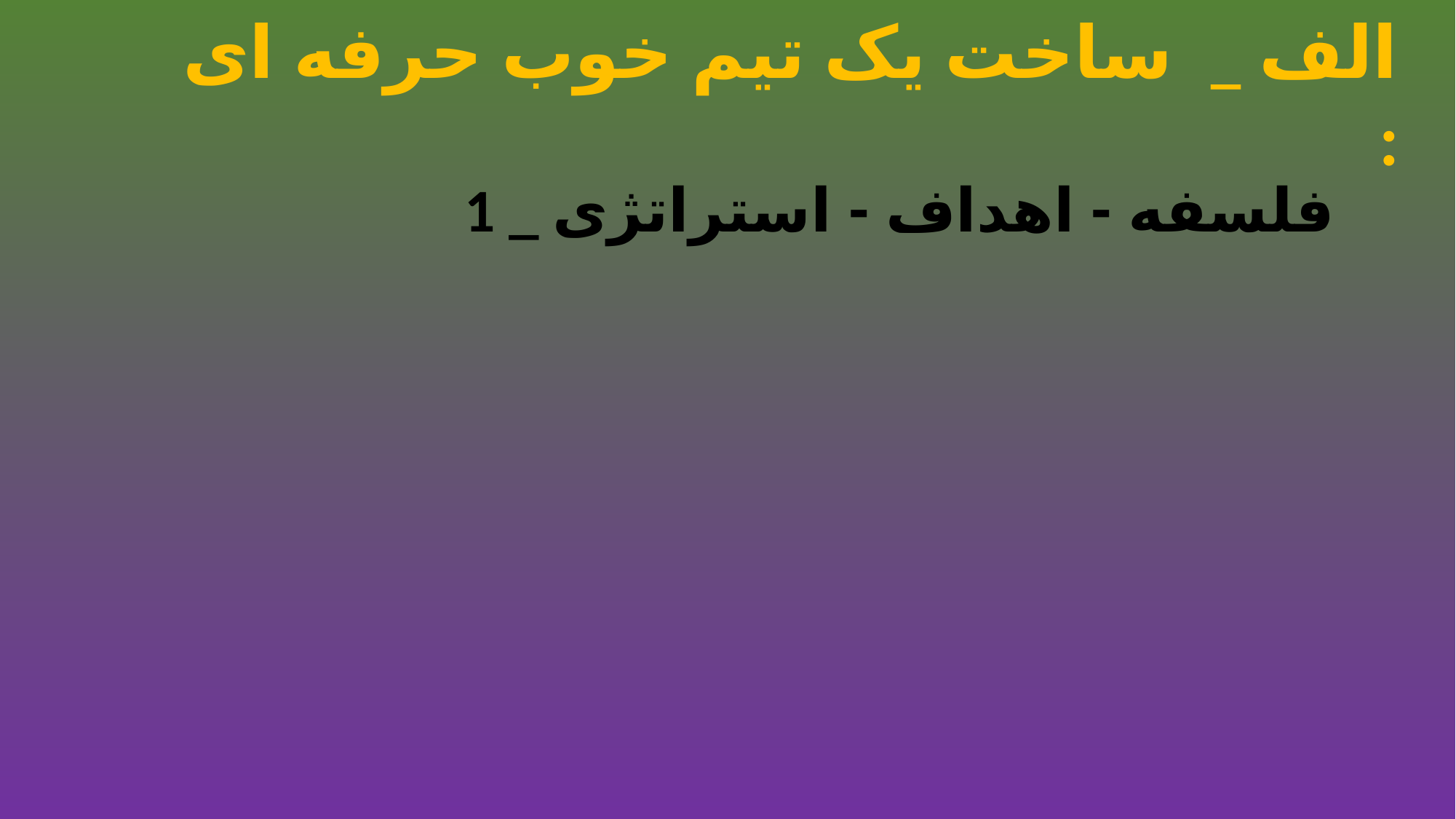

الف _  ساخت یک تیم خوب حرفه ای :
1 _ فلسفه - اهداف - استراتژی